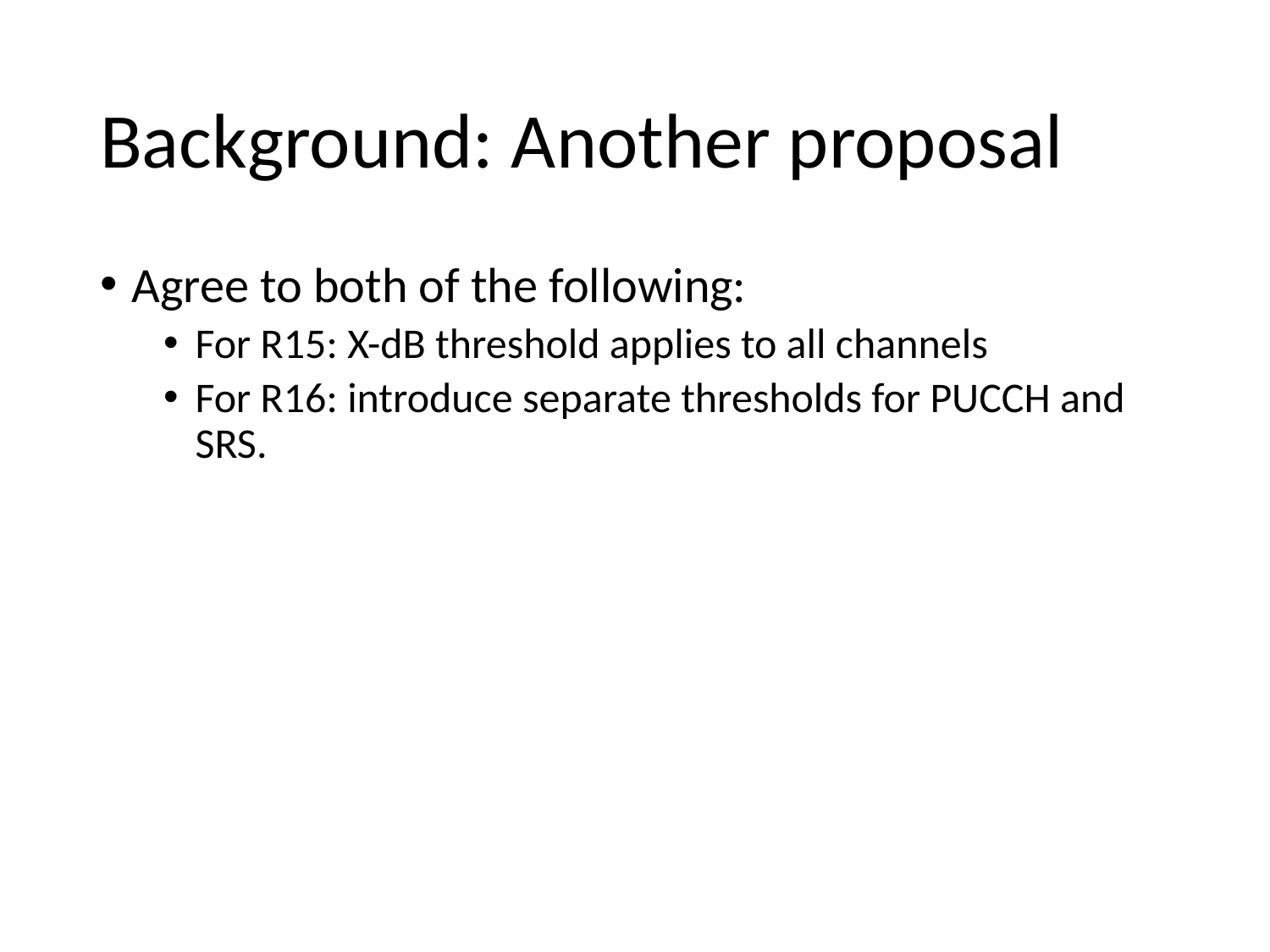

# Background: Another proposal
Agree to both of the following:
For R15: X-dB threshold applies to all channels
For R16: introduce separate thresholds for PUCCH and SRS.